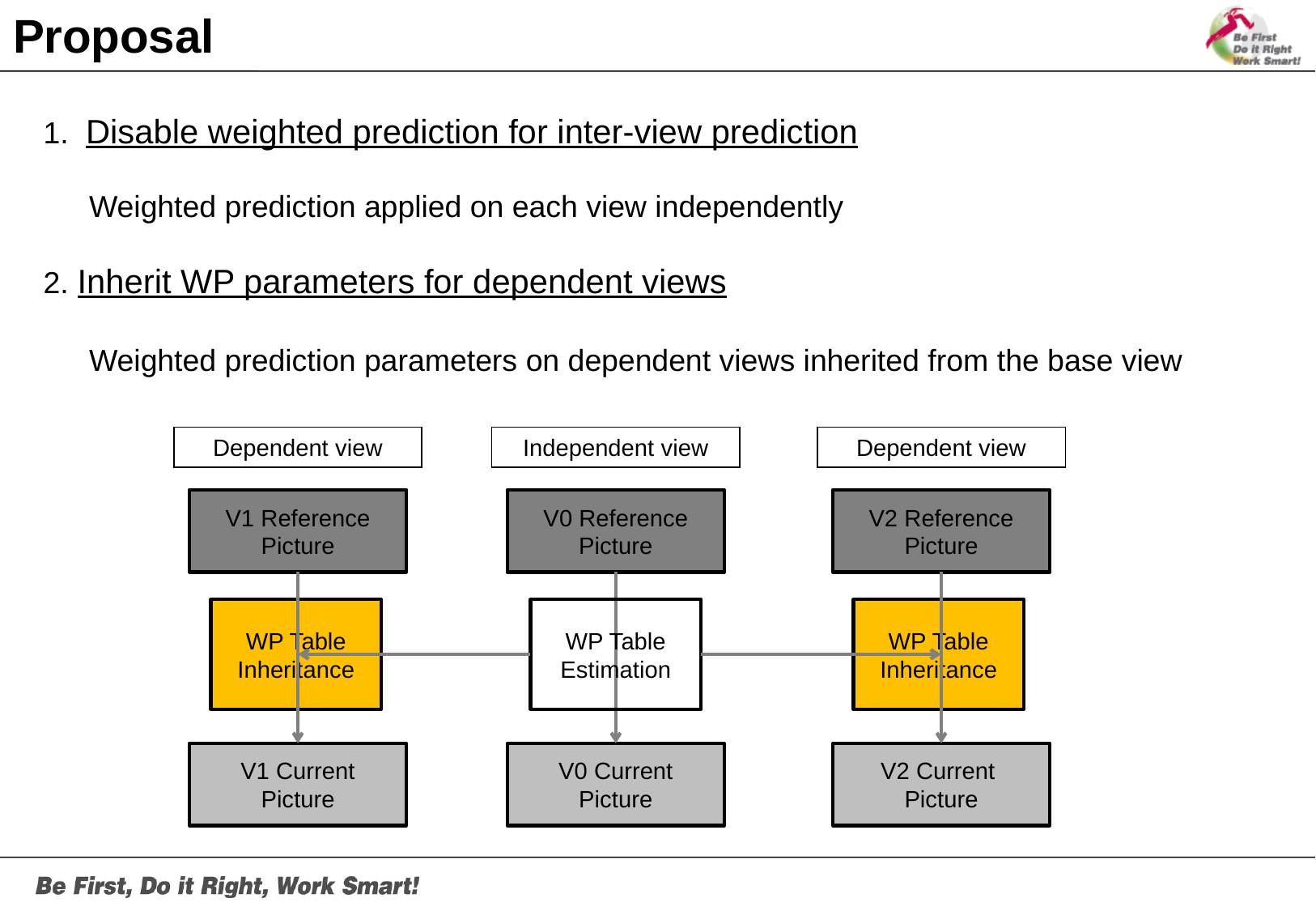

Proposal
1.  Disable weighted prediction for inter-view prediction

	Weighted prediction applied on each view independently

2. Inherit WP parameters for dependent views

	Weighted prediction parameters on dependent views inherited from the base view
Dependent view
Independent view
Dependent view
V1 Reference
Picture
V0 Reference
Picture
V2 Reference
Picture
WP Table Inheritance
WP Table
Estimation
WP Table Inheritance
V1 Current
Picture
V0 Current Picture
V2 Current
Picture